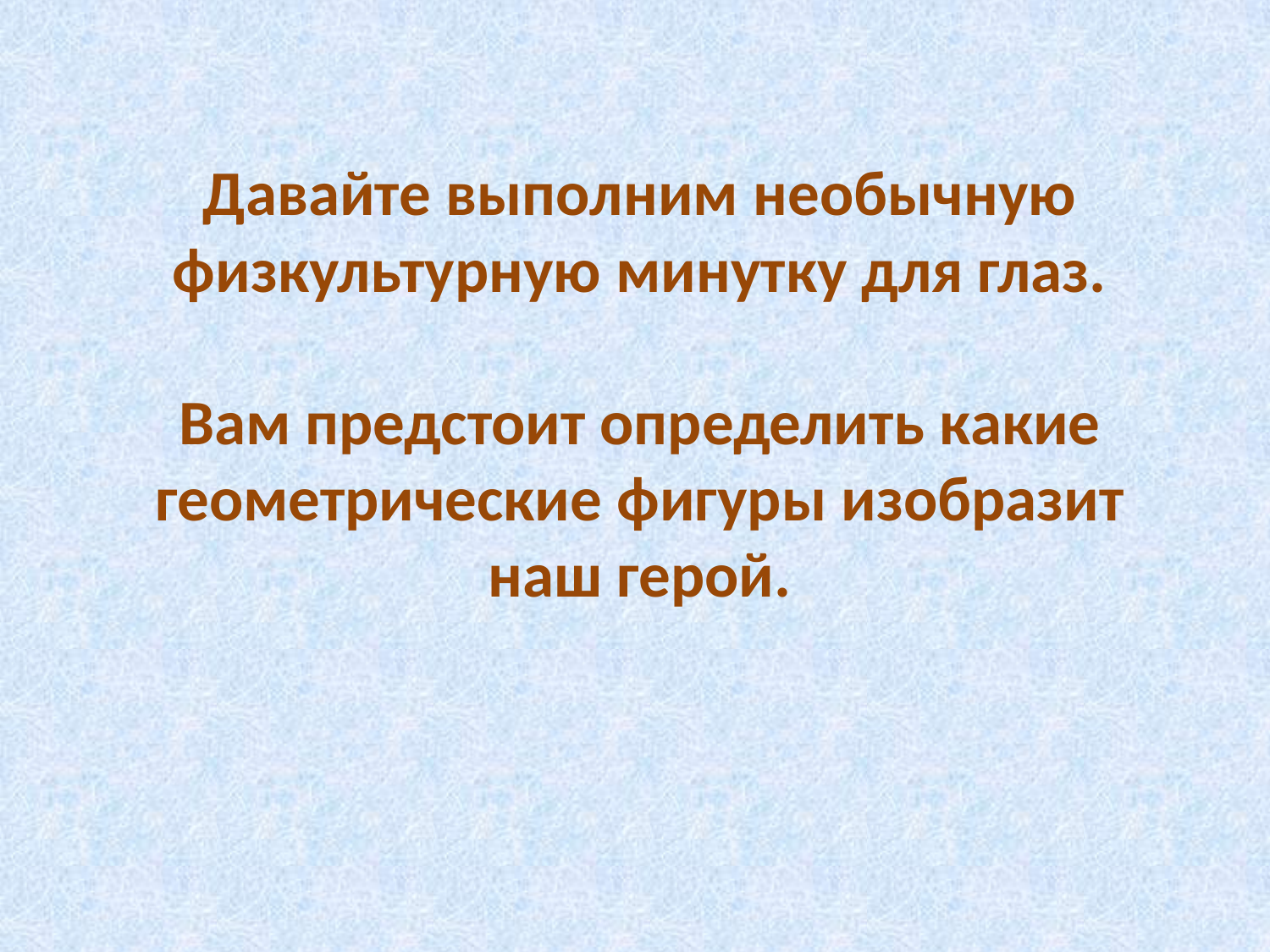

Давайте выполним необычную физкультурную минутку для глаз.

Вам предстоит определить какие геометрические фигуры изобразит наш герой.